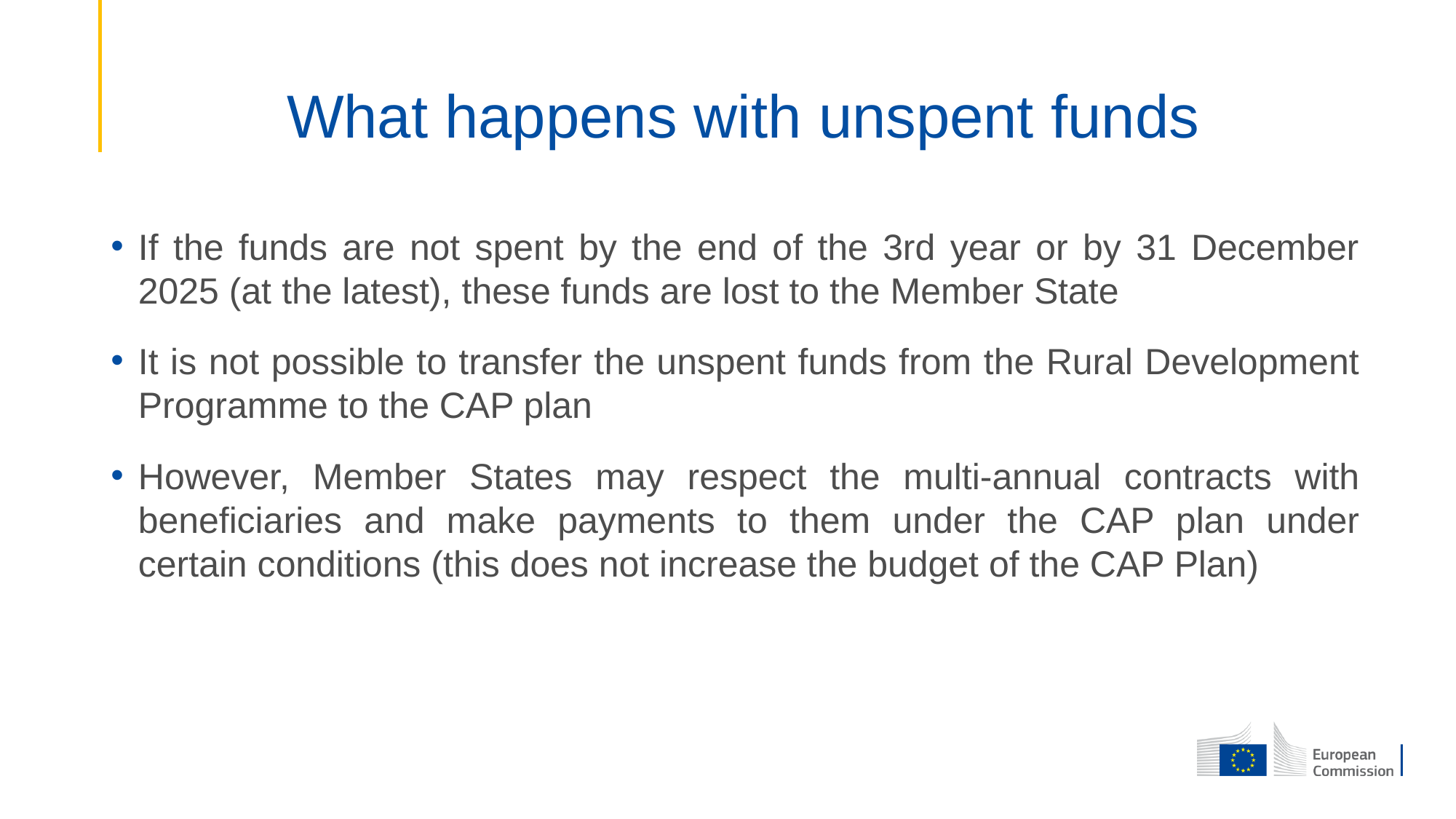

# What happens with unspent funds
If the funds are not spent by the end of the 3rd year or by 31 December 2025 (at the latest), these funds are lost to the Member State
It is not possible to transfer the unspent funds from the Rural Development Programme to the CAP plan
However, Member States may respect the multi-annual contracts with beneficiaries and make payments to them under the CAP plan under certain conditions (this does not increase the budget of the CAP Plan)